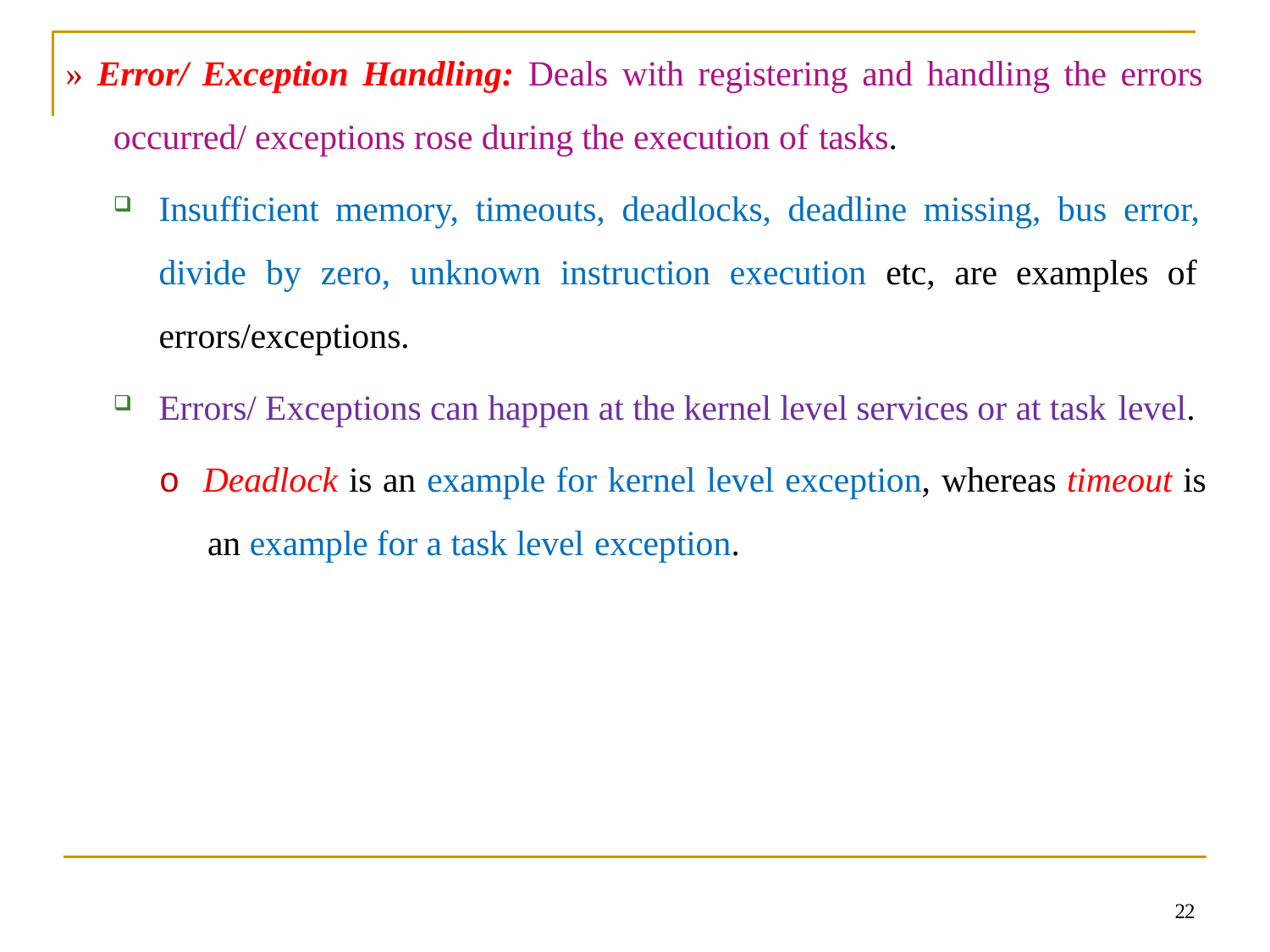

» Error/ Exception Handling: Deals with registering and handling the errors  occurred/ exceptions rose during the execution of tasks.
Insufficient memory, timeouts, deadlocks, deadline missing, bus error,  divide by zero, unknown instruction execution etc, are examples of  errors/exceptions.
Errors/ Exceptions can happen at the kernel level services or at task level.
o Deadlock is an example for kernel level exception, whereas timeout is  an example for a task level exception.
22